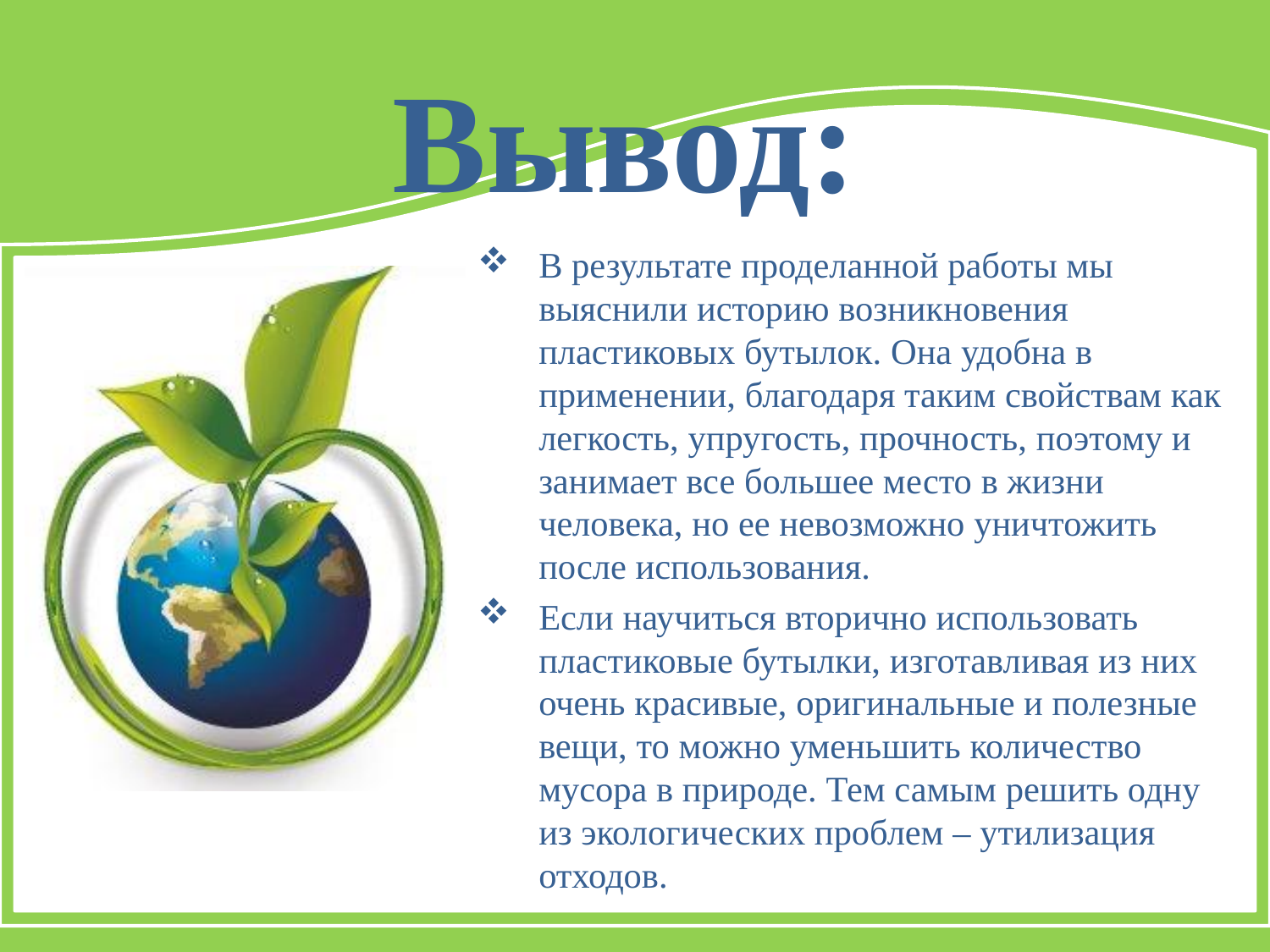

# Вывод:
В результате проделанной работы мы выяснили историю возникновения пластиковых бутылок. Она удобна в применении, благодаря таким свойствам как легкость, упругость, прочность, поэтому и занимает все большее место в жизни человека, но ее невозможно уничтожить после использования.
Если научиться вторично использовать пластиковые бутылки, изготавливая из них очень красивые, оригинальные и полезные вещи, то можно уменьшить количество мусора в природе. Тем самым решить одну из экологических проблем – утилизация отходов.